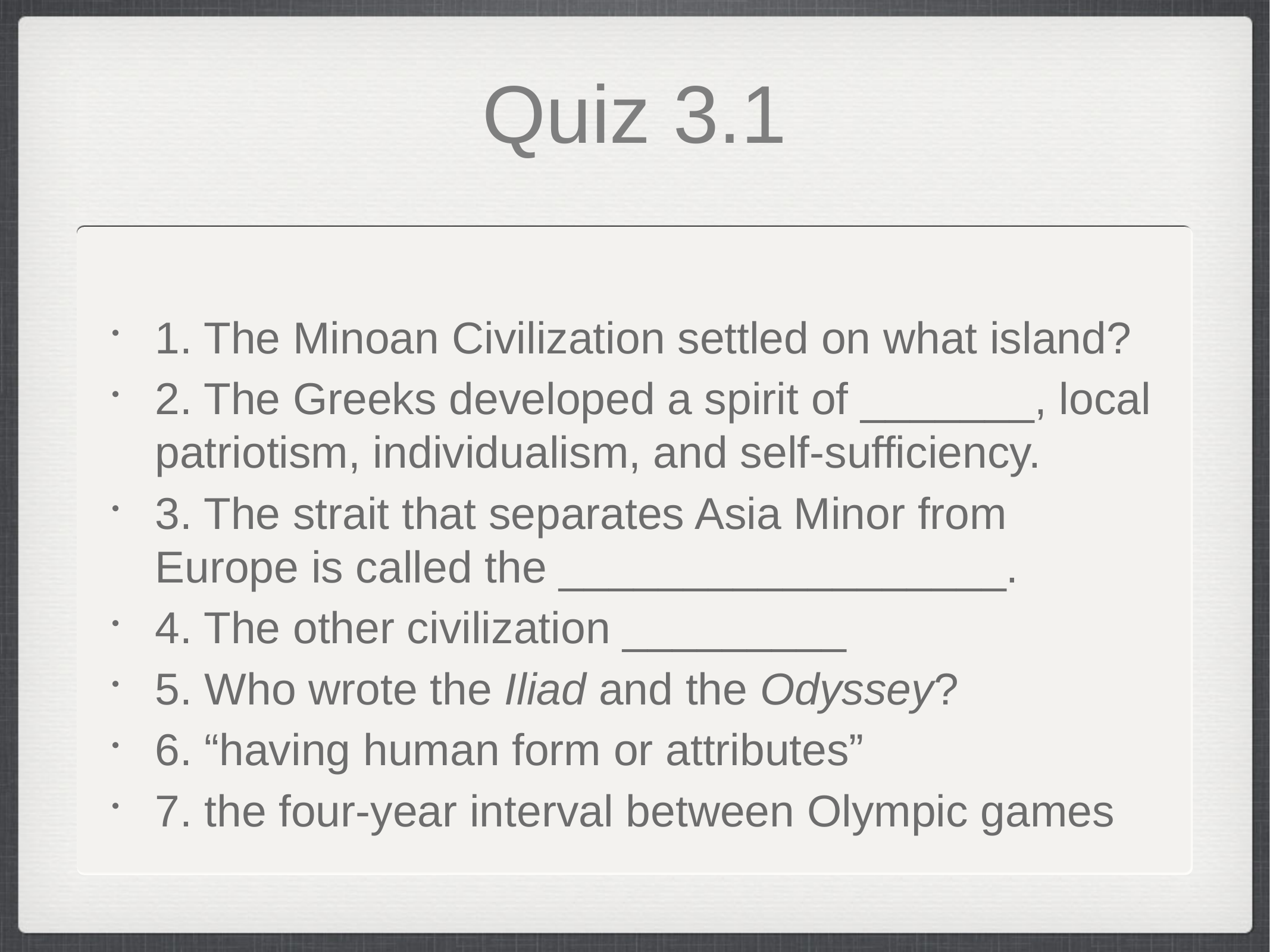

# Quiz 3.1
1. The Minoan Civilization settled on what island?
2. The Greeks developed a spirit of _______, local patriotism, individualism, and self-sufficiency.
3. The strait that separates Asia Minor from Europe is called the __________________.
4. The other civilization _________
5. Who wrote the Iliad and the Odyssey?
6. “having human form or attributes”
7. the four-year interval between Olympic games